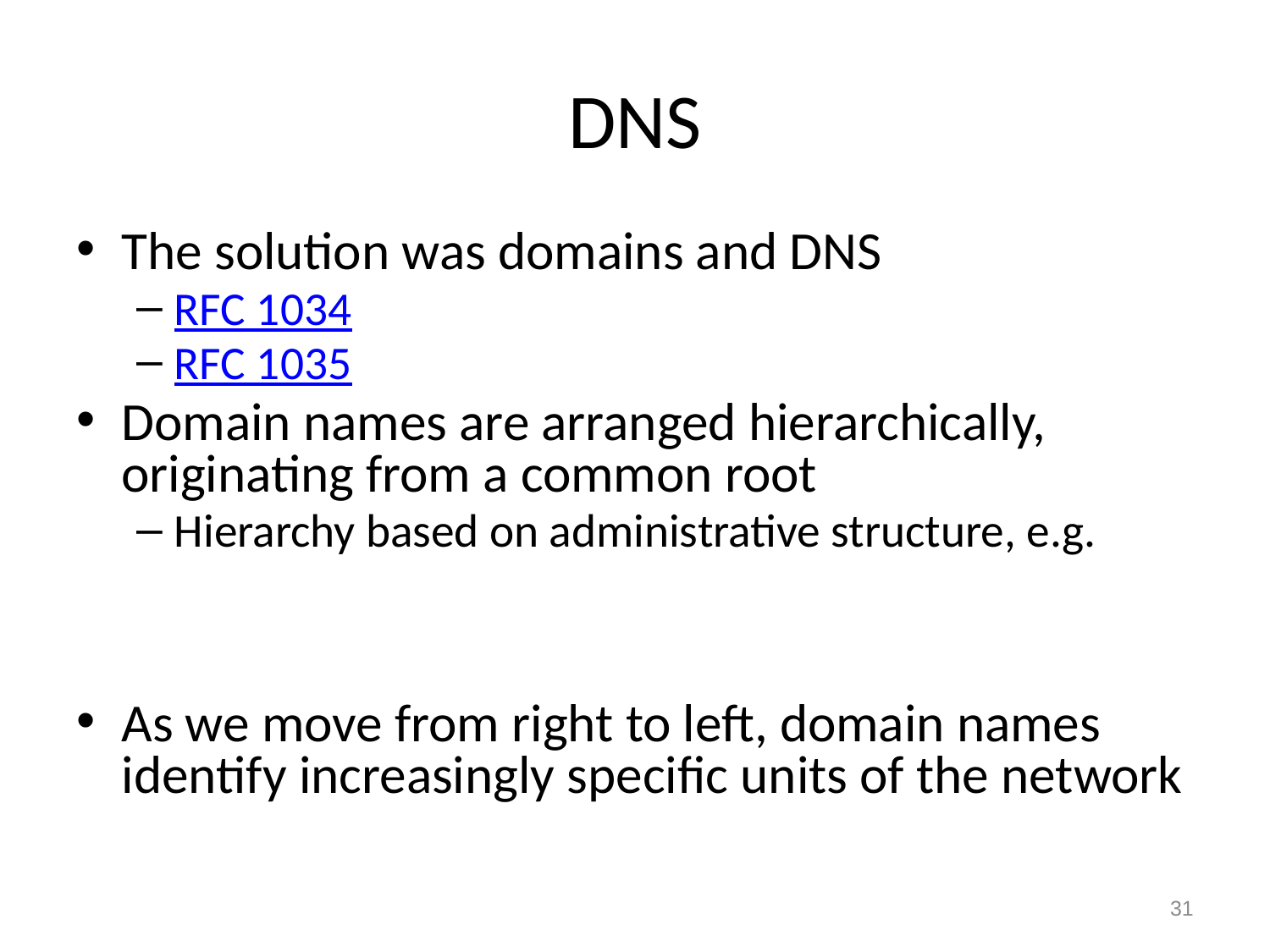

# DNS
The solution was domains and DNS
RFC 1034
RFC 1035
Domain names are arranged hierarchically, originating from a common root
Hierarchy based on administrative structure, e.g.

As we move from right to left, domain names identify increasingly specific units of the network
31